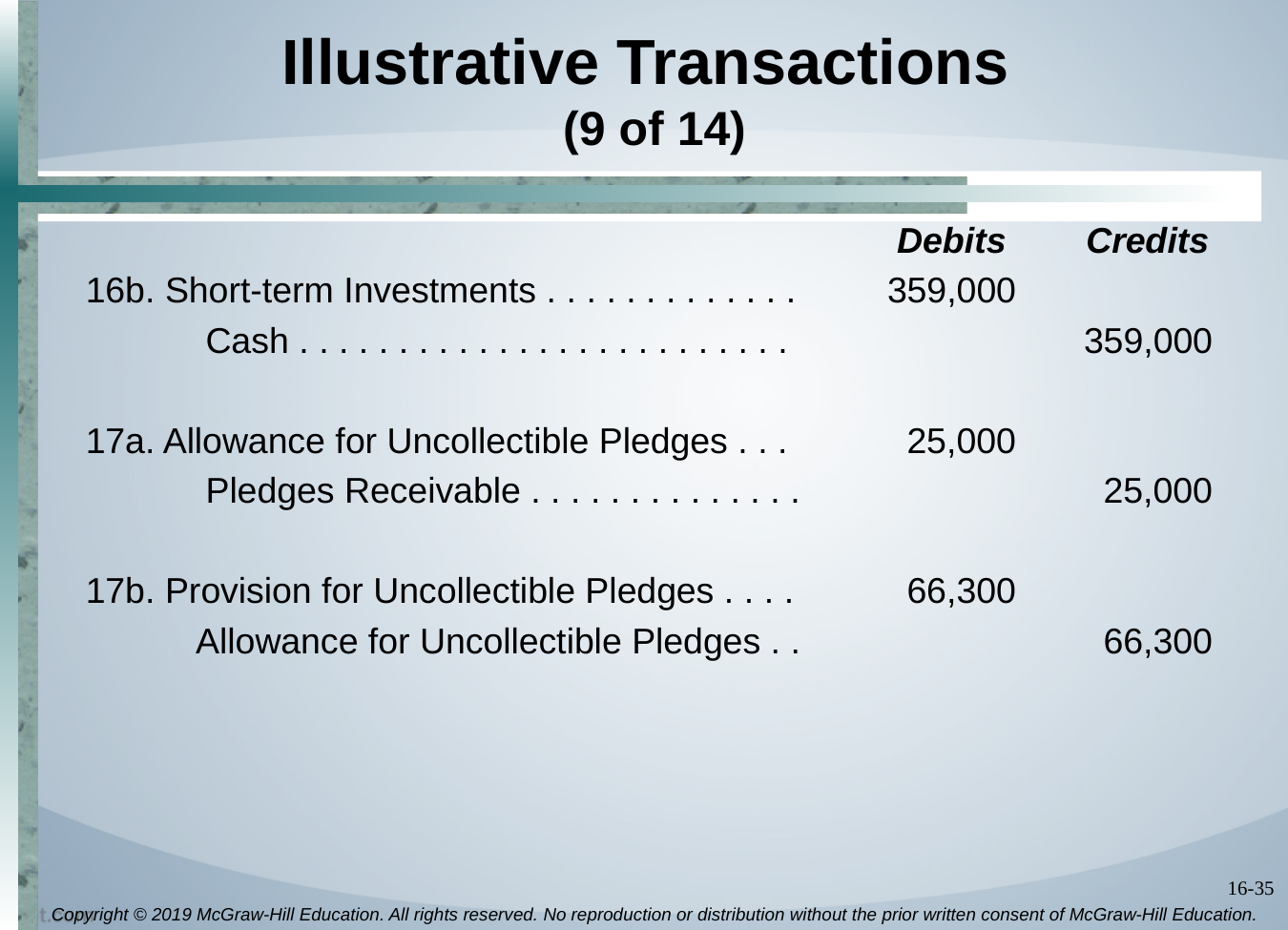

# Illustrative Transactions (9 of 14)
                                                                                 Debits        Credits
16b. Short-term Investments . . . . . . . . . . . . .	359,000
            Cash . . . . . . . . . . . . . . . . . . . . . . . . .	359,000

17a. Allowance for Uncollectible Pledges . . .	25,000
            Pledges Receivable . . . . . . . . . . . . . .	25,000

17b. Provision for Uncollectible Pledges . . . .	66,300
           Allowance for Uncollectible Pledges . .	66,300